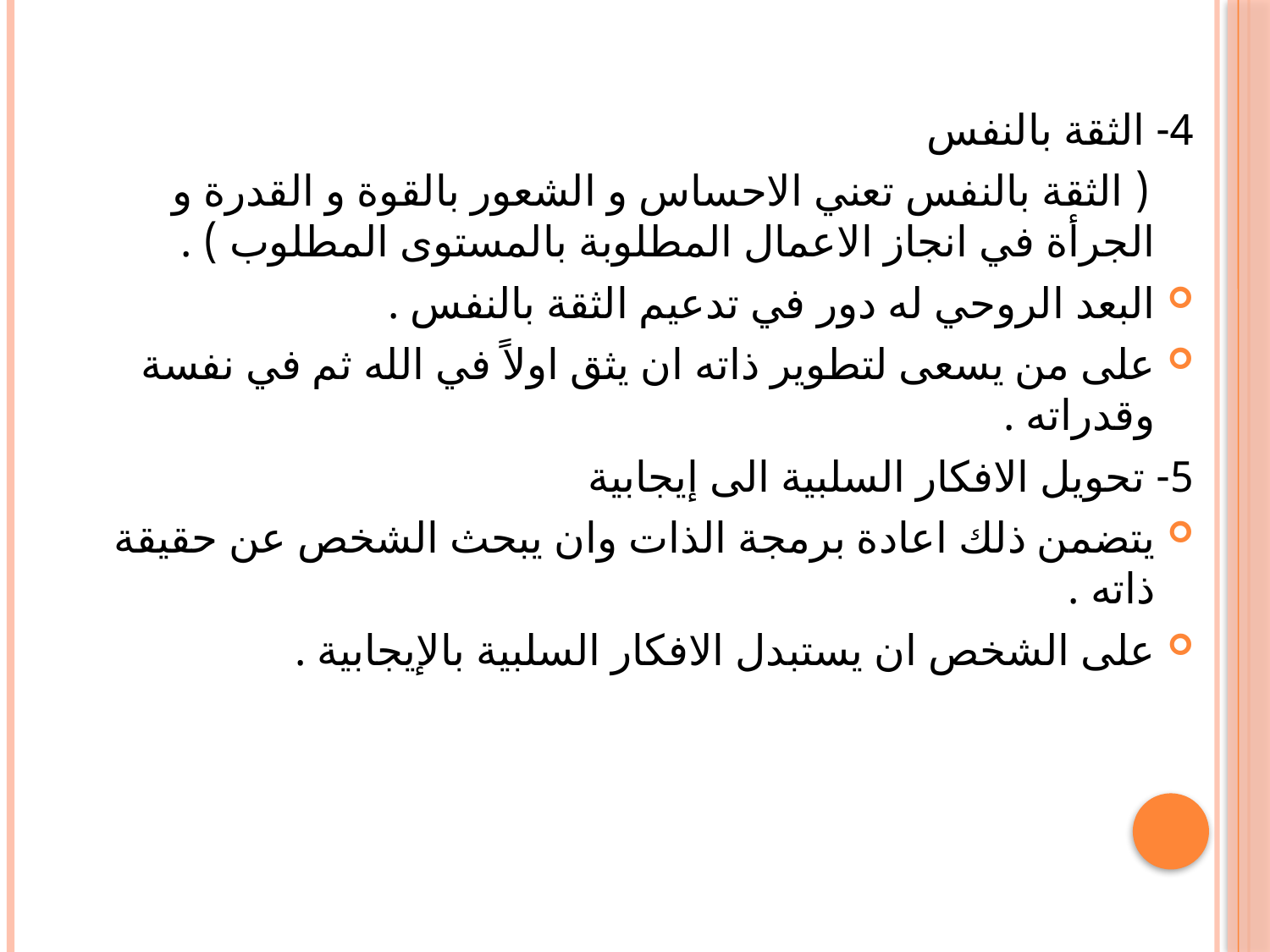

#
4- الثقة بالنفس
    ( الثقة بالنفس تعني الاحساس و الشعور بالقوة و القدرة و الجرأة في انجاز الاعمال المطلوبة بالمستوى المطلوب ) .
البعد الروحي له دور في تدعيم الثقة بالنفس .
على من يسعى لتطوير ذاته ان يثق اولاً في الله ثم في نفسة وقدراته .
5- تحويل الافكار السلبية الى إيجابية
يتضمن ذلك اعادة برمجة الذات وان يبحث الشخص عن حقيقة ذاته .
على الشخص ان يستبدل الافكار السلبية بالإيجابية .